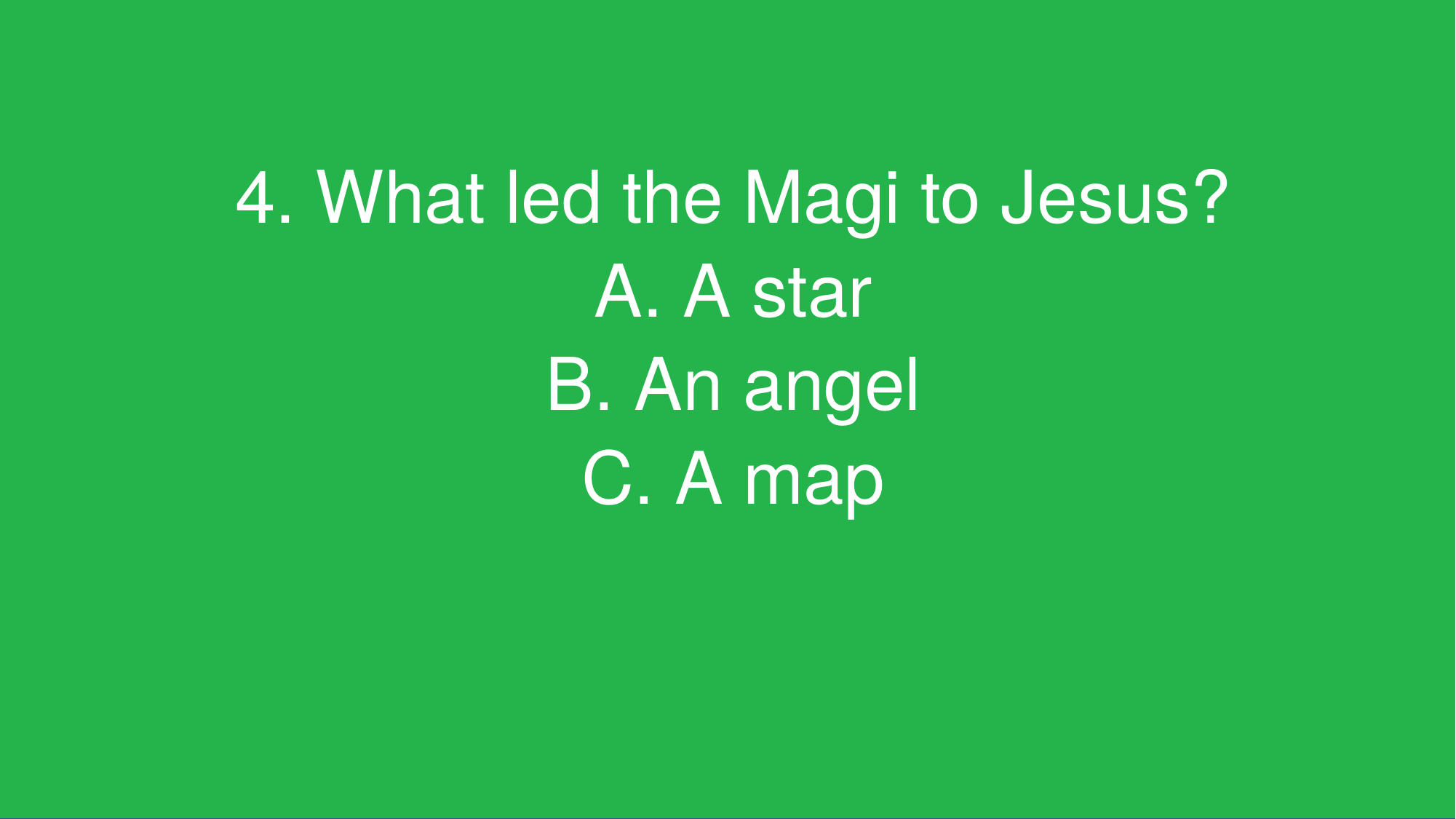

4. What led the Magi to Jesus?
A. A star
B. An angel
C. A map